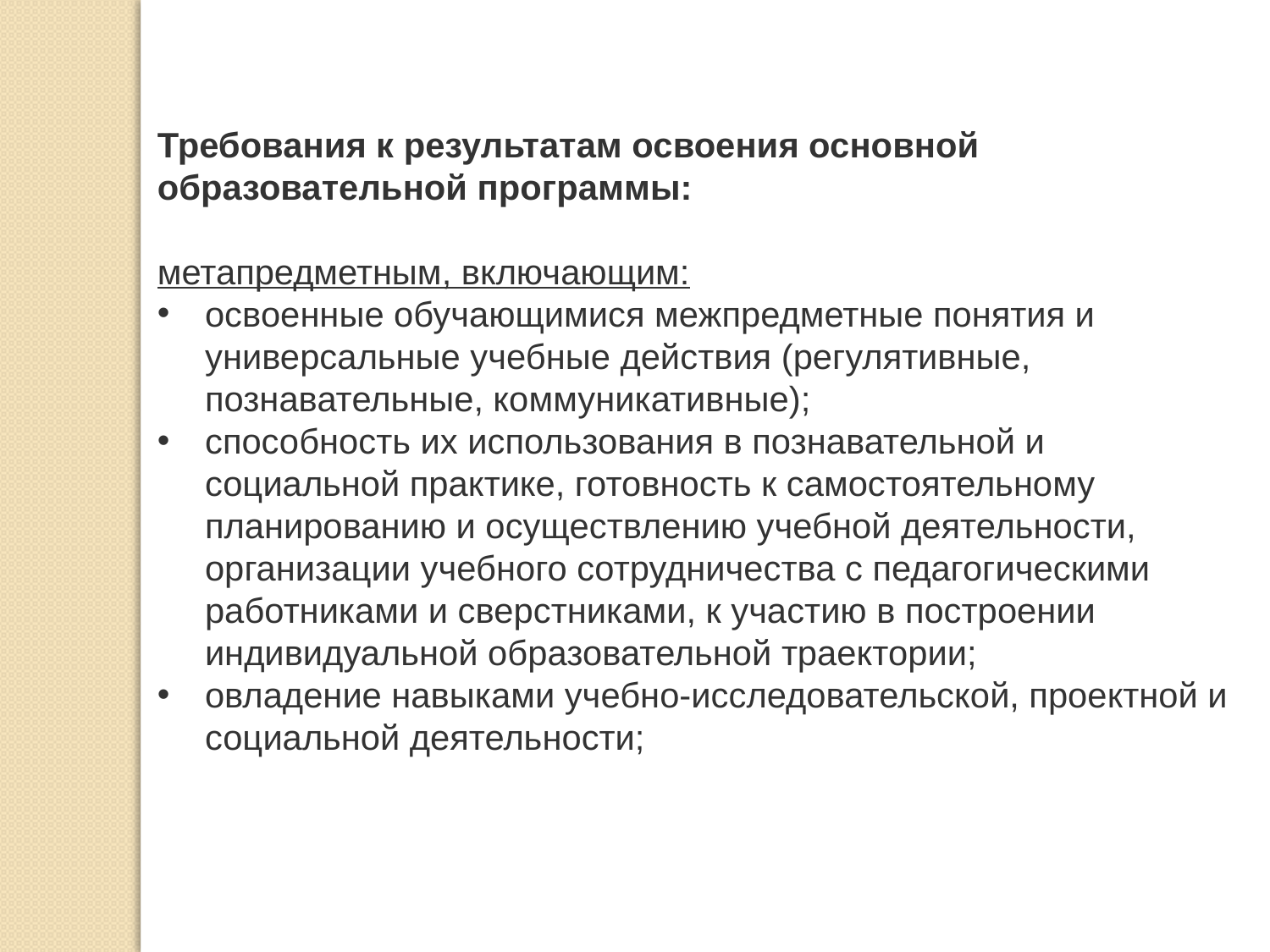

Требования к результатам освоения основной образовательной программы:

метапредметным, включающим:
освоенные обучающимися межпредметные понятия и универсальные учебные действия (регулятивные, познавательные, коммуникативные);
способность их использования в познавательной и социальной практике, готовность к самостоятельному планированию и осуществлению учебной деятельности, организации учебного сотрудничества с педагогическими работниками и сверстниками, к участию в построении индивидуальной образовательной траектории;
овладение навыками учебно-исследовательской, проектной и социальной деятельности;